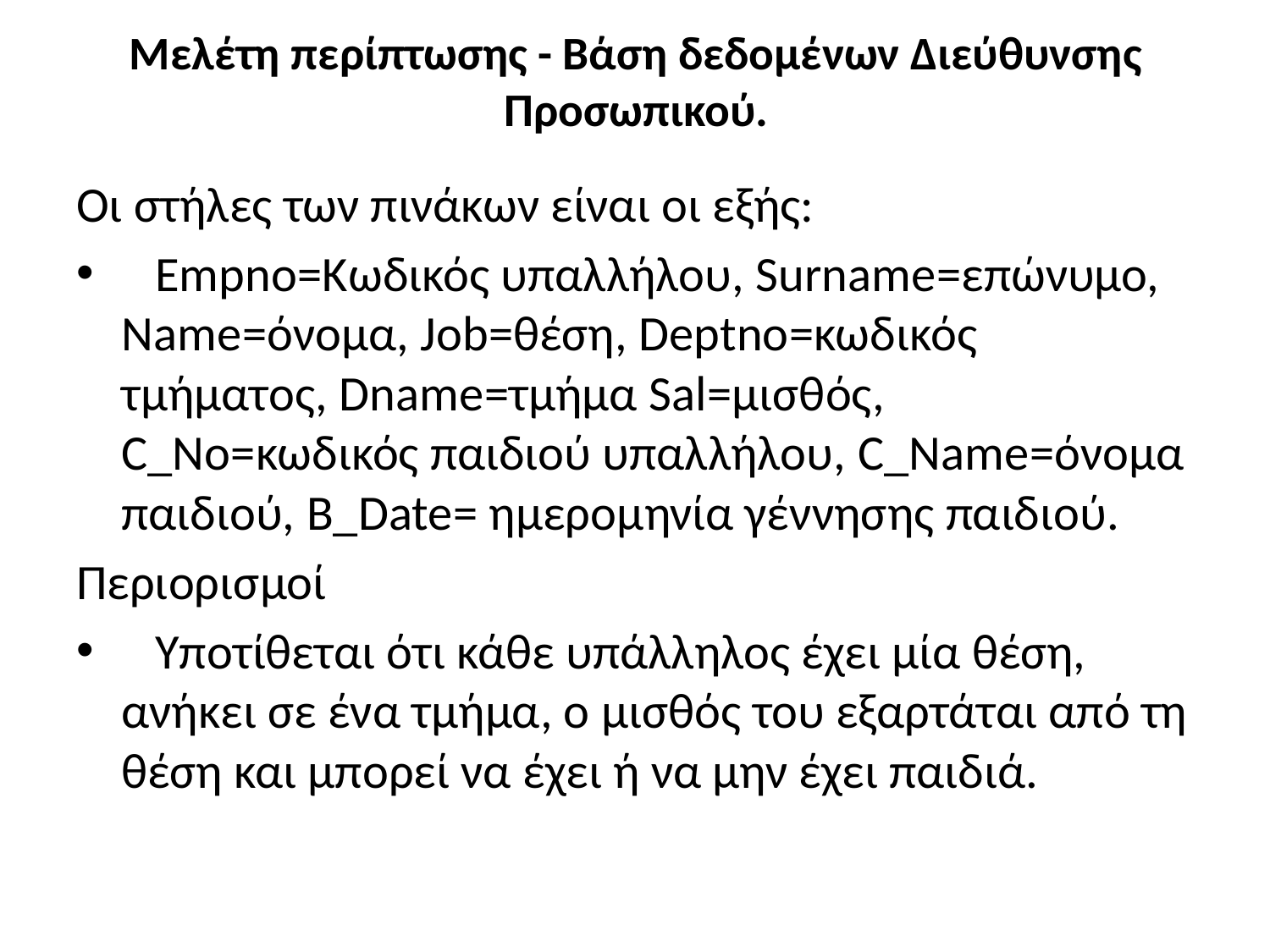

# Μελέτη περίπτωσης - Βάση δεδομένων Διεύθυνσης Προσωπικού.
Οι στήλες των πινάκων είναι οι εξής:
   Empno=Κωδικός υπαλλήλου, Surname=επώνυμο, Name=όνομα, Job=θέση, Deptno=κωδικός τμήματος, Dname=τμήμα Sal=μισθός, C_No=κωδικός παιδιού υπαλλήλου, C_Name=όνομα παιδιού, B_Date= ημερομηνία γέννησης παιδιού.
Περιορισμοί
   Υποτίθεται ότι κάθε υπάλληλος έχει μία θέση, ανήκει σε ένα τμήμα, ο μισθός του εξαρτάται από τη θέση και μπορεί να έχει ή να μην έχει παιδιά.